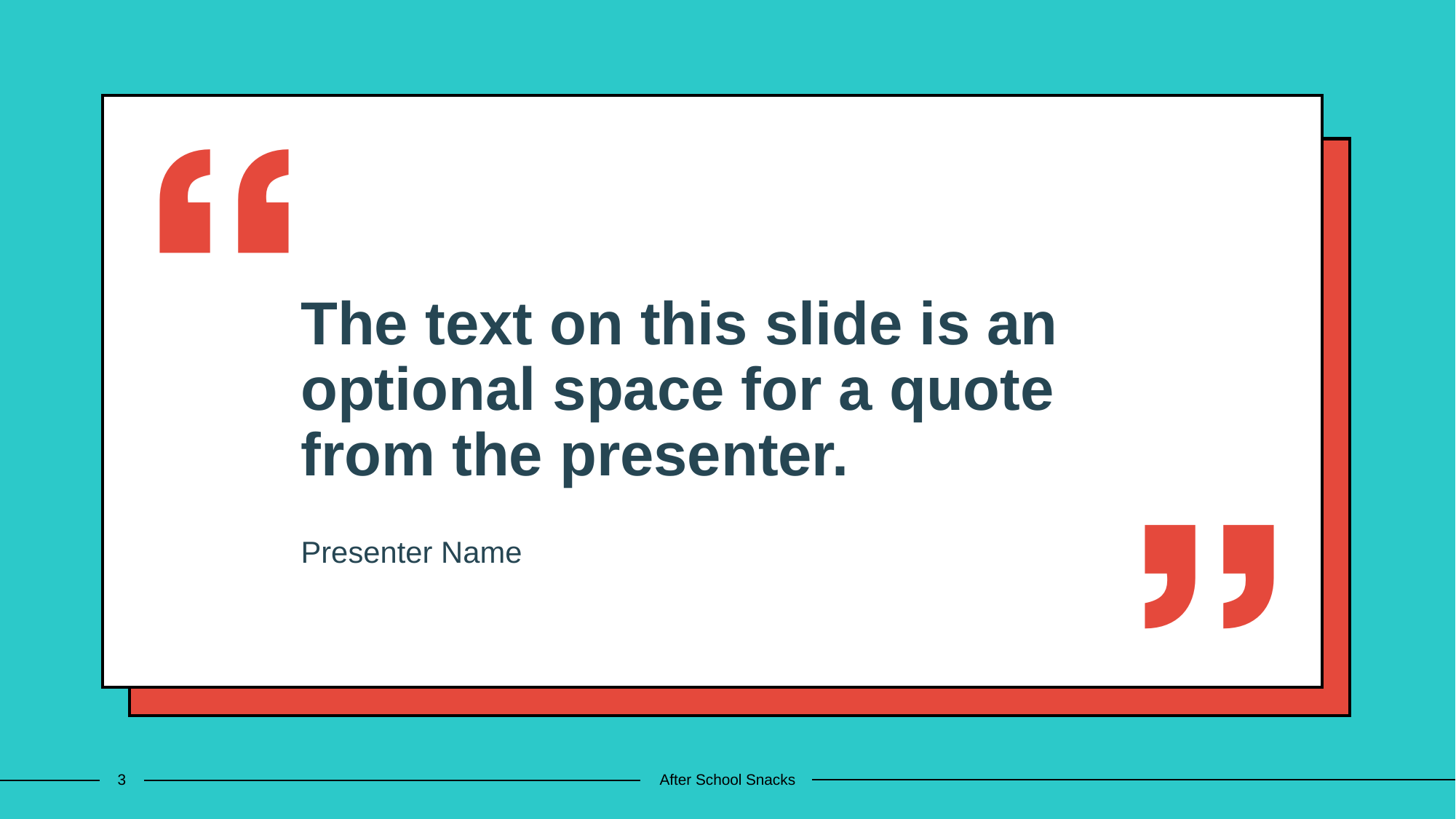

“
# The text on this slide is an optional space for a quote from the presenter.
”
Presenter Name
3
After School Snacks